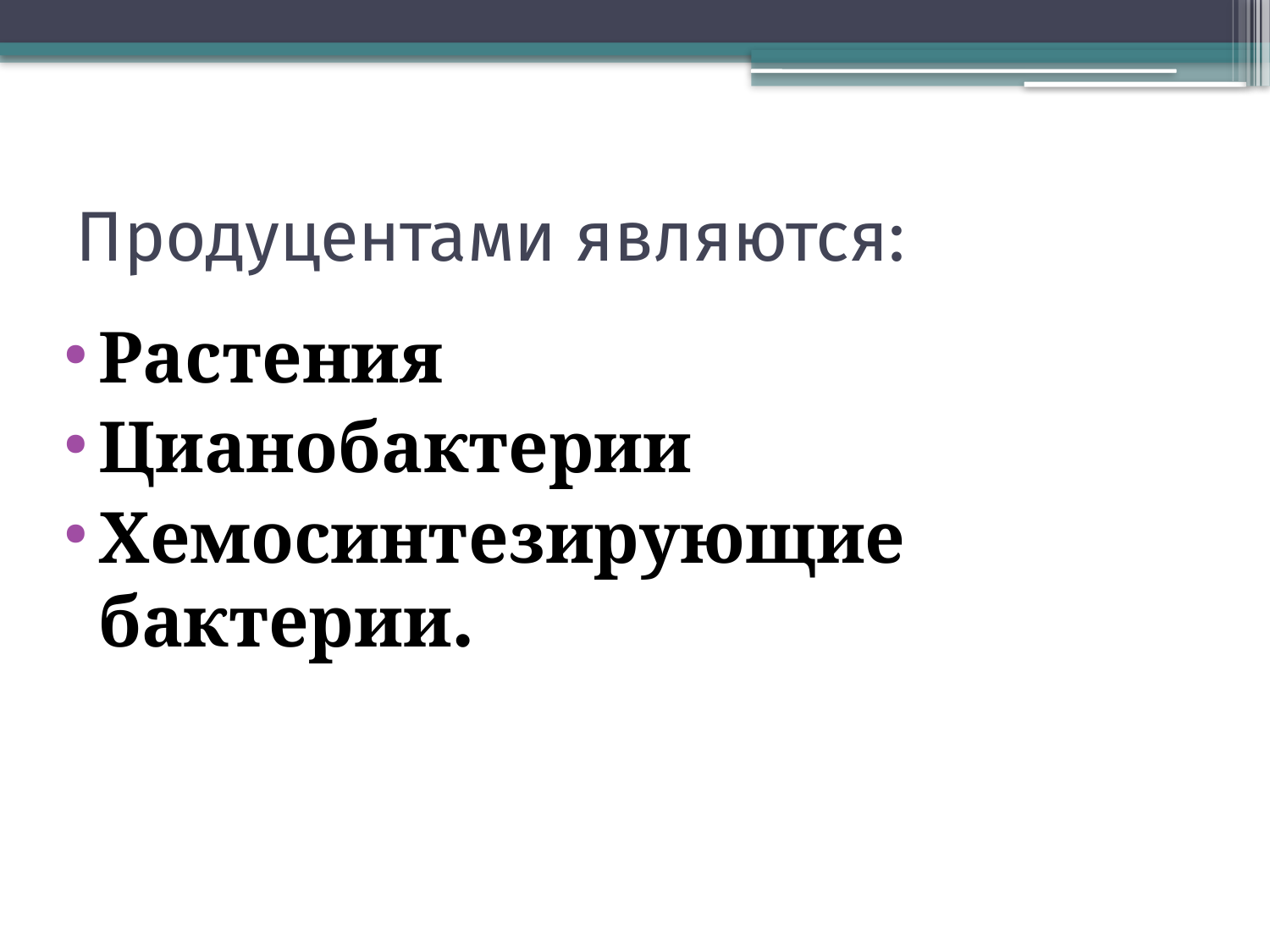

# Продуцентами являются:
Растения
Цианобактерии
Хемосинтезирующие бактерии.